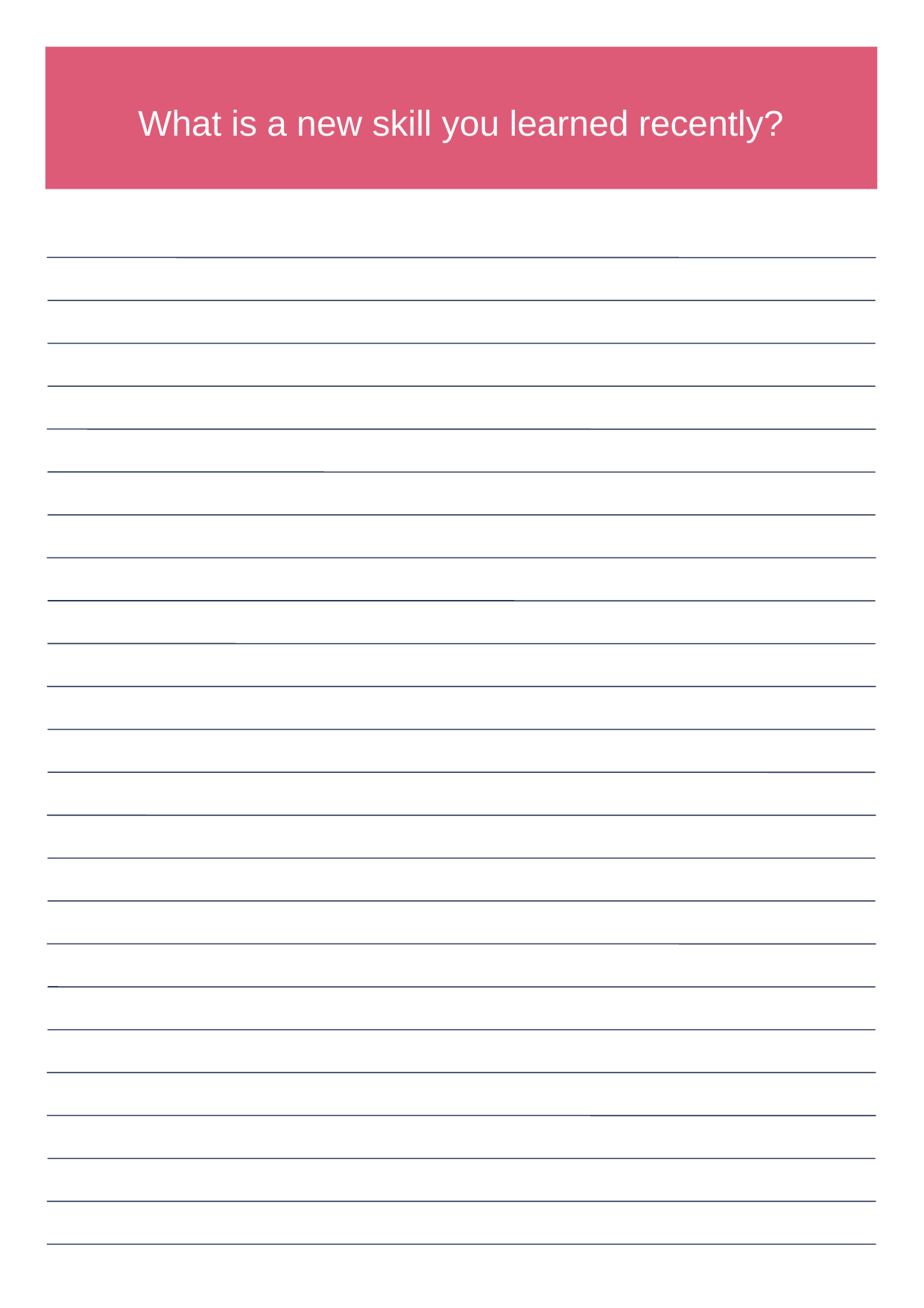

What is a new skill you learned recently?